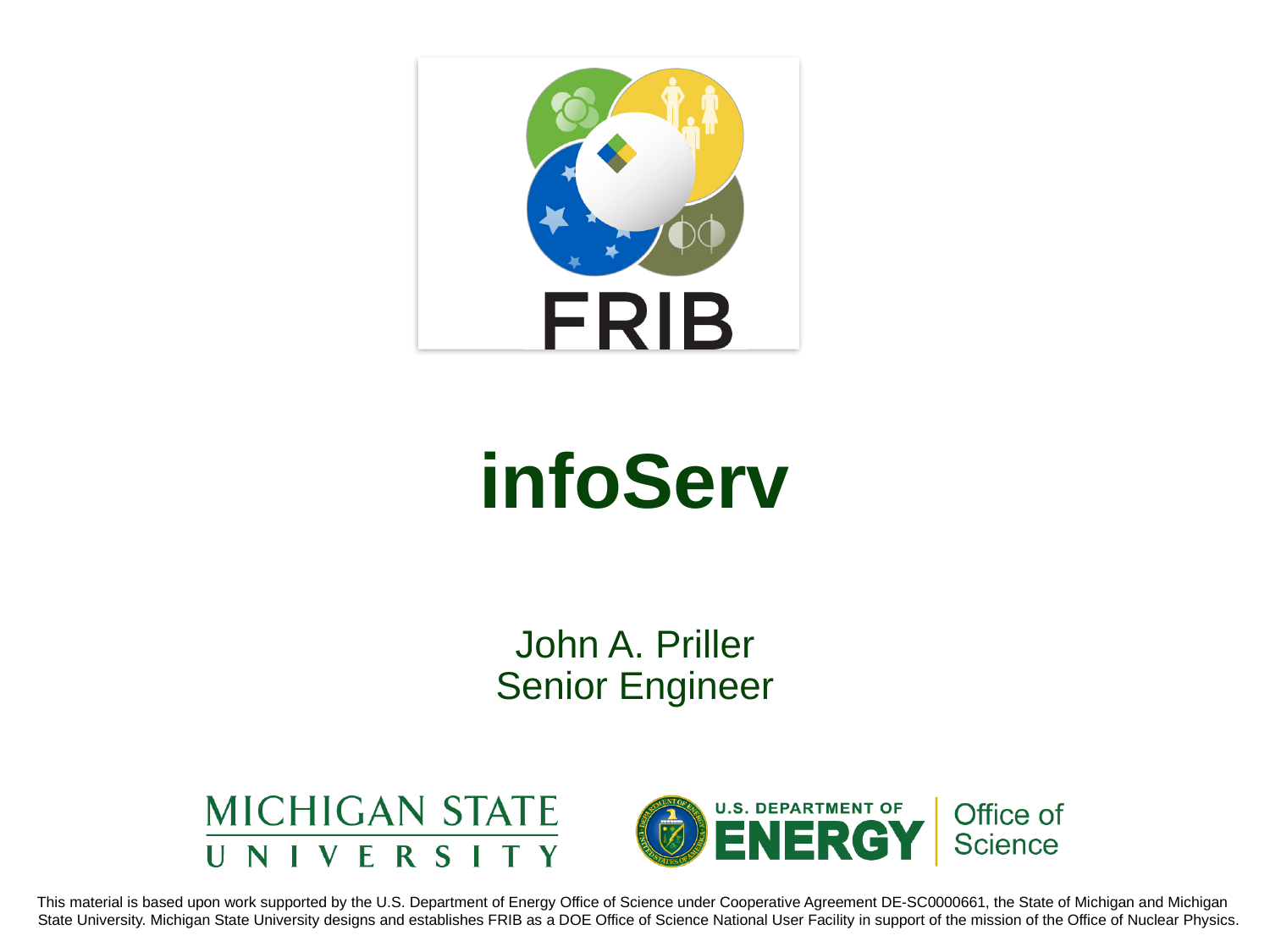

# infoServ
John A. Priller
Senior Engineer